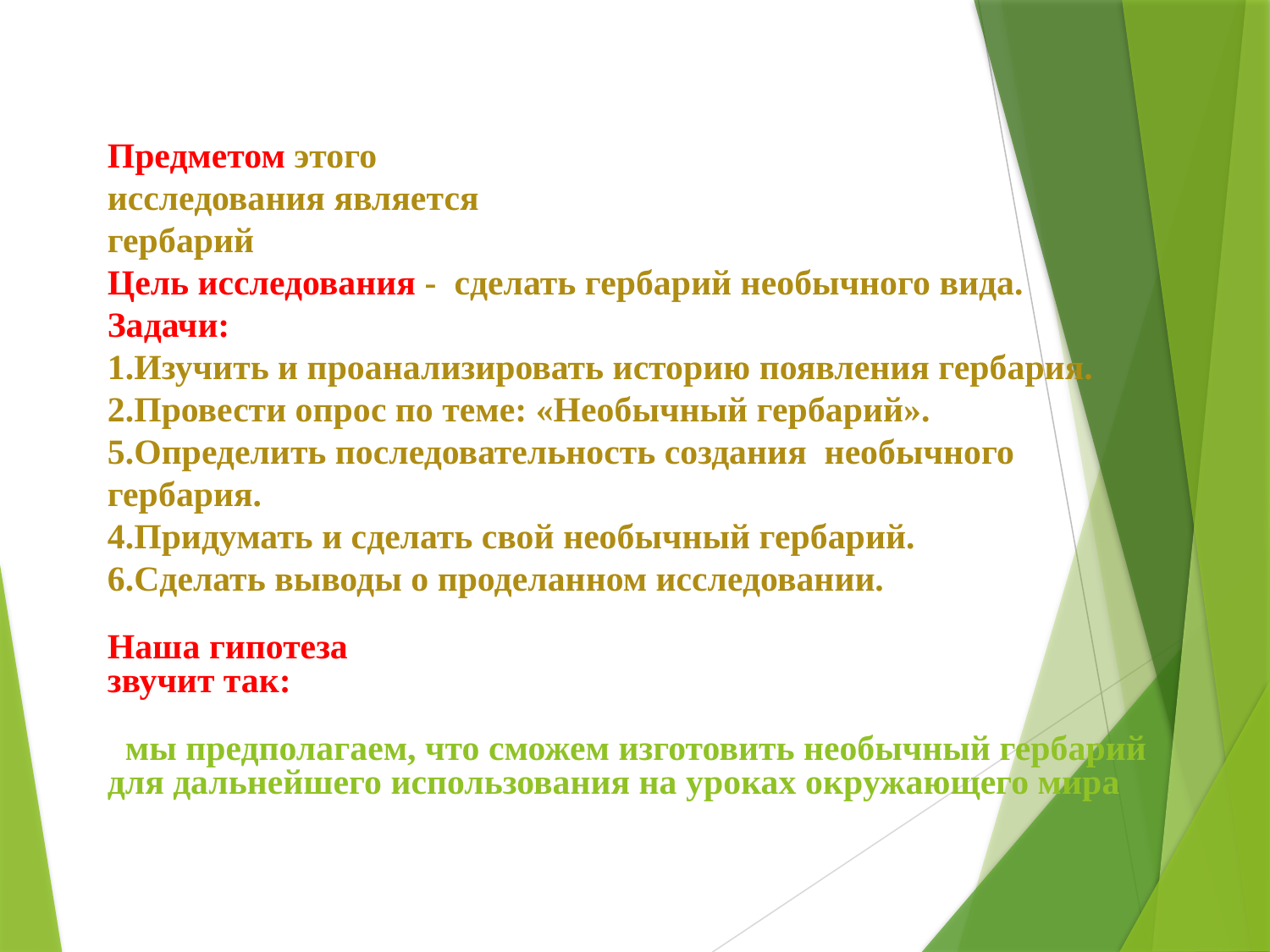

Предметом этого
исследования является
гербарий
Цель исследования -  сделать гербарий необычного вида.
Задачи:
1.Изучить и проанализировать историю появления гербария.
2.Провести опрос по теме: «Необычный гербарий».
5.Определить последовательность создания  необычного гербария.
4.Придумать и сделать свой необычный гербарий.
6.Сделать выводы о проделанном исследовании.

Наша гипотеза
звучит так:

  мы предполагаем, что сможем изготовить необычный гербарий для дальнейшего использования на уроках окружающего мира